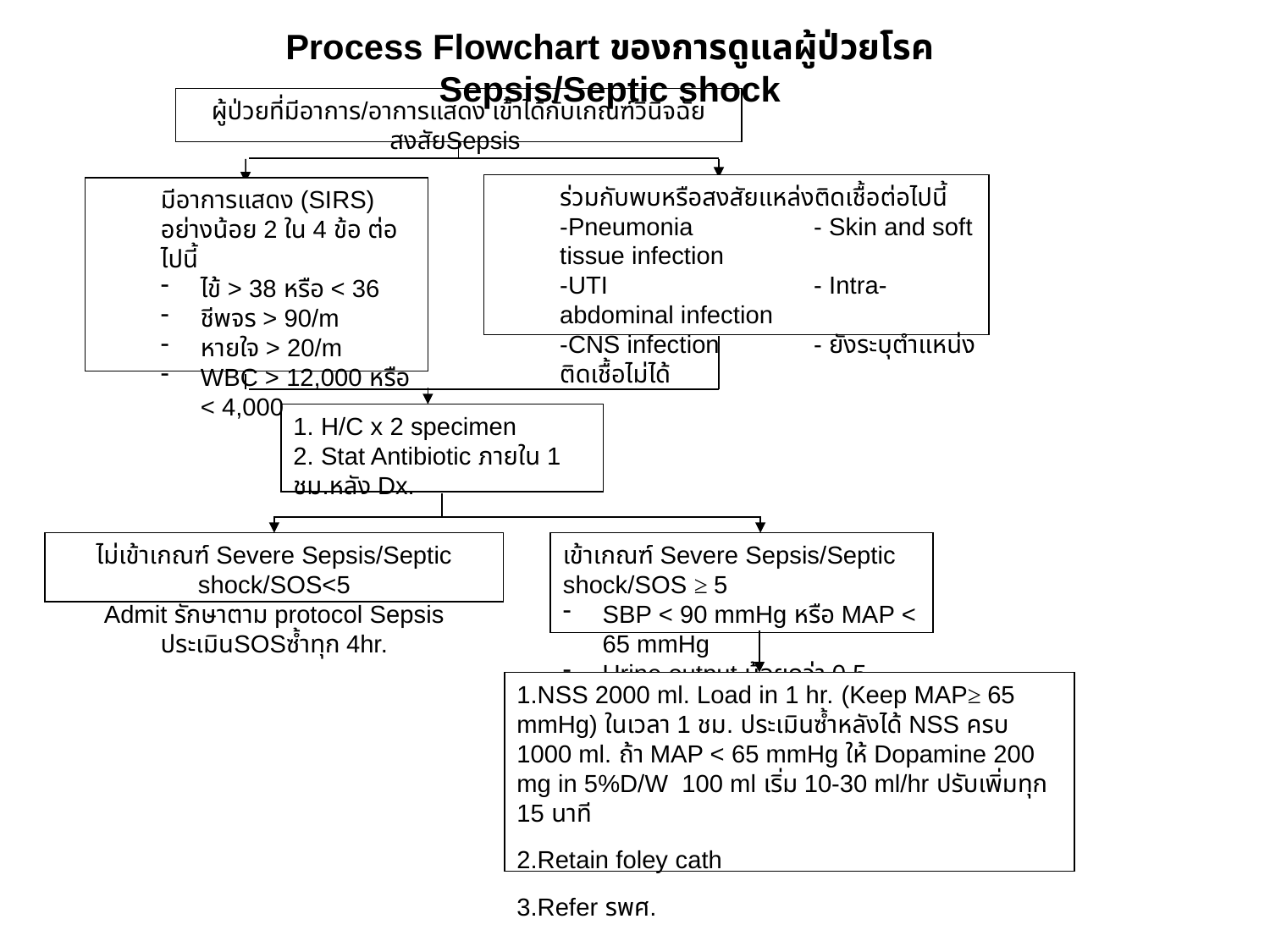

Process Flowchart ของการดูแลผู้ป่วยโรค Sepsis/Septic shock
ผู้ป่วยที่มีอาการ/อาการแสดง เข้าได้กับเกณฑ์วินิจฉัยสงสัยSepsis
ร่วมกับพบหรือสงสัยแหล่งติดเชื้อต่อไปนี้
-Pneumonia	- Skin and soft tissue infection
-UTI	 	- Intra-abdominal infection
-CNS infection	- ยังระบุตำแหน่งติดเชื้อไม่ได้

มีอาการแสดง (SIRS) อย่างน้อย 2 ใน 4 ข้อ ต่อไปนี้
ไข้ > 38 หรือ < 36
ชีพจร > 90/m
หายใจ > 20/m
WBC > 12,000 หรือ < 4,000
1. H/C x 2 specimen
2. Stat Antibiotic ภายใน 1 ชม.หลัง Dx.

ไม่เข้าเกณฑ์ Severe Sepsis/Septic shock/SOS<5
Admit รักษาตาม protocol Sepsis ประเมินSOSซ้ำทุก 4hr.
เข้าเกณฑ์ Severe Sepsis/Septic shock/SOS ≥ 5
SBP < 90 mmHg หรือ MAP < 65 mmHg
Urine output น้อยกว่า 0.5 ml/kg/hr

1.NSS 2000 ml. Load in 1 hr. (Keep MAP≥ 65 mmHg) ในเวลา 1 ชม. ประเมินซ้ำหลังได้ NSS ครบ 1000 ml. ถ้า MAP < 65 mmHg ให้ Dopamine 200 mg in 5%D/W  100 ml เริ่ม 10-30 ml/hr ปรับเพิ่มทุก 15 นาที
2.Retain foley cath
3.Refer รพศ.